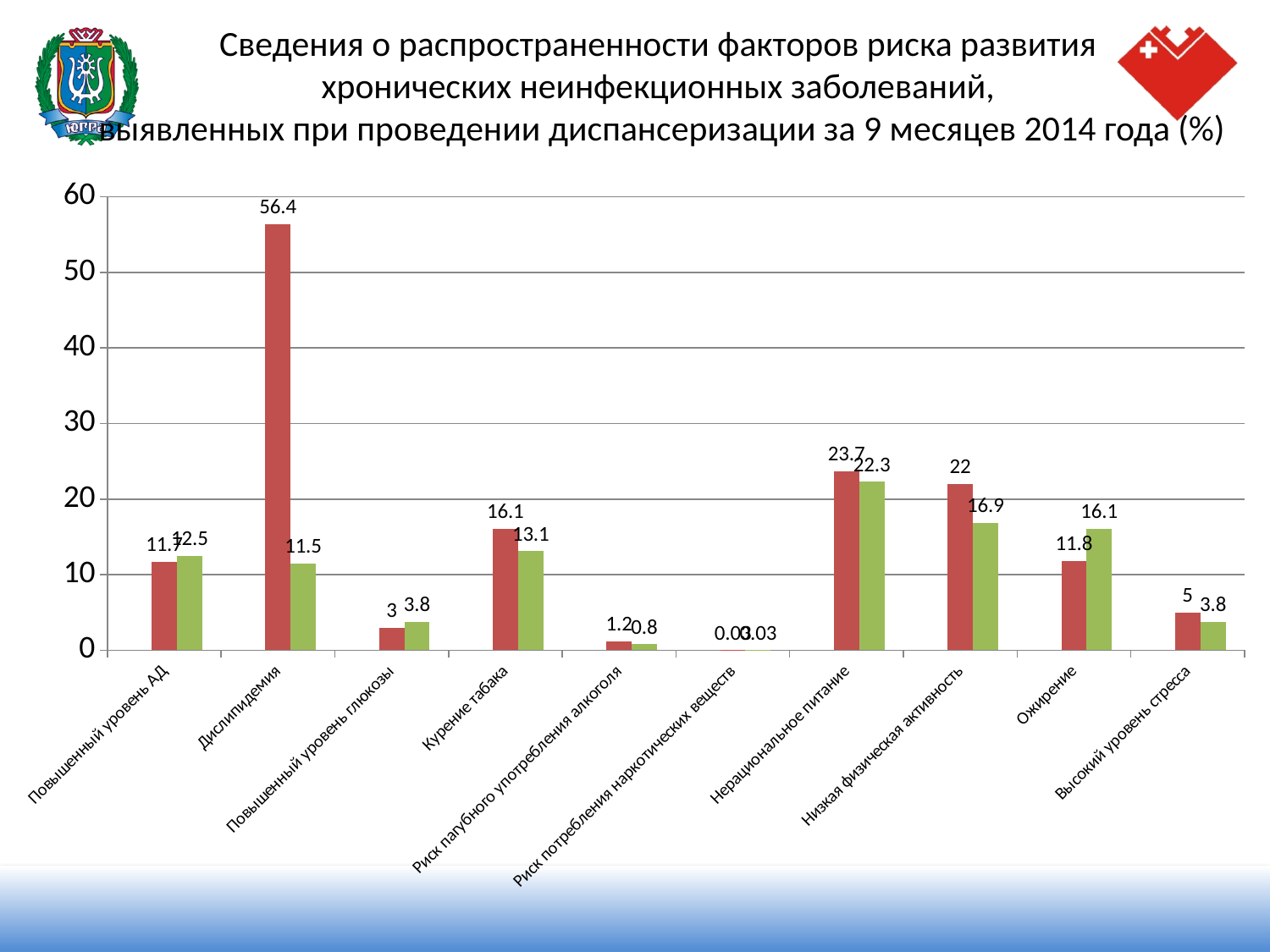

Сведения о распространенности факторов риска развития
хронических неинфекционных заболеваний,
выявленных при проведении диспансеризации за 9 месяцев 2014 года (%)

#

### Chart

| Category | Ряд 1 | 2013 | 9 мес 2014 |
|---|---|---|---|
| Повышенный уровень АД | None | 11.7 | 12.5 |
| Дислипидемия | None | 56.4 | 11.5 |
| Повышенный уровень глюкозы | None | 3.0 | 3.8 |
| Курение табака | None | 16.1 | 13.1 |
| Риск пагубного употребления алкоголя | None | 1.2 | 0.8 |
| Риск потребления наркотических веществ | None | 0.030000000000000002 | 0.030000000000000002 |
| Нерациональное питание | None | 23.7 | 22.3 |
| Низкая физическая активность | None | 22.0 | 16.9 |
| Ожирение | None | 11.8 | 16.1 |
| Высокий уровень стресса | None | 5.0 | 3.8 |